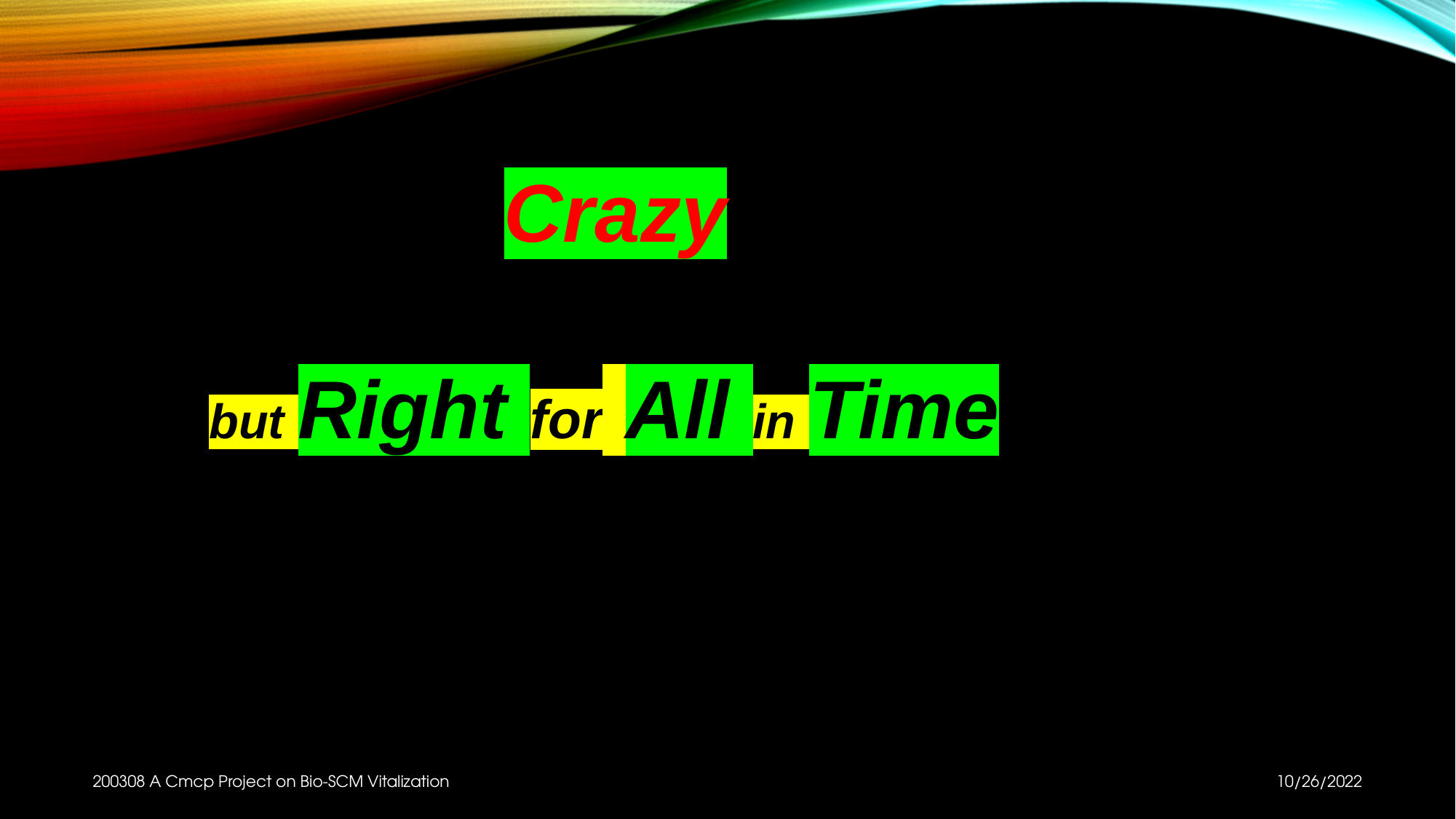

Crazy

but Right for All in Time
200308 A Cmcp Project on Bio-SCM Vitalization
10/26/2022